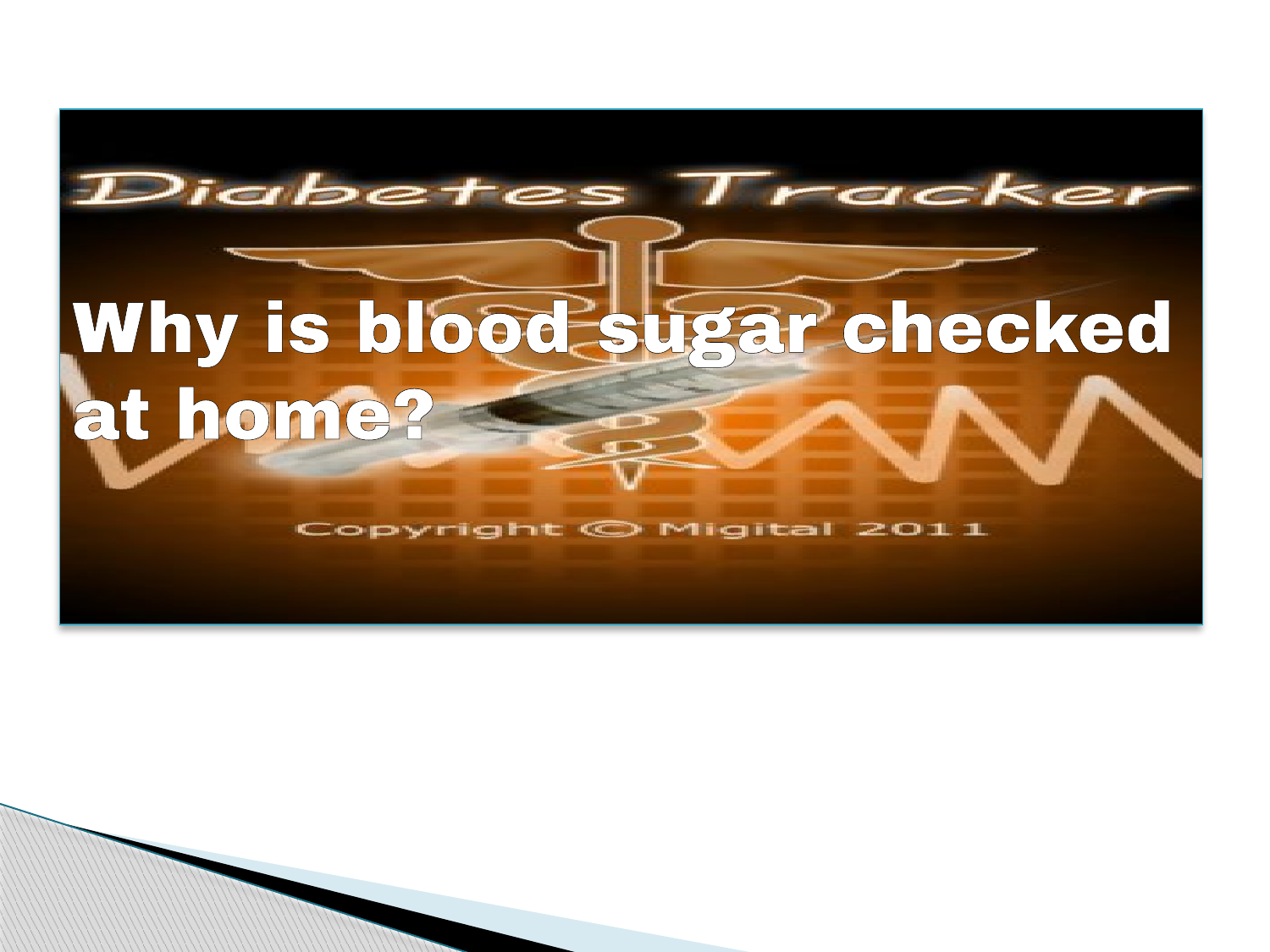

# Why is blood sugar checked at home?